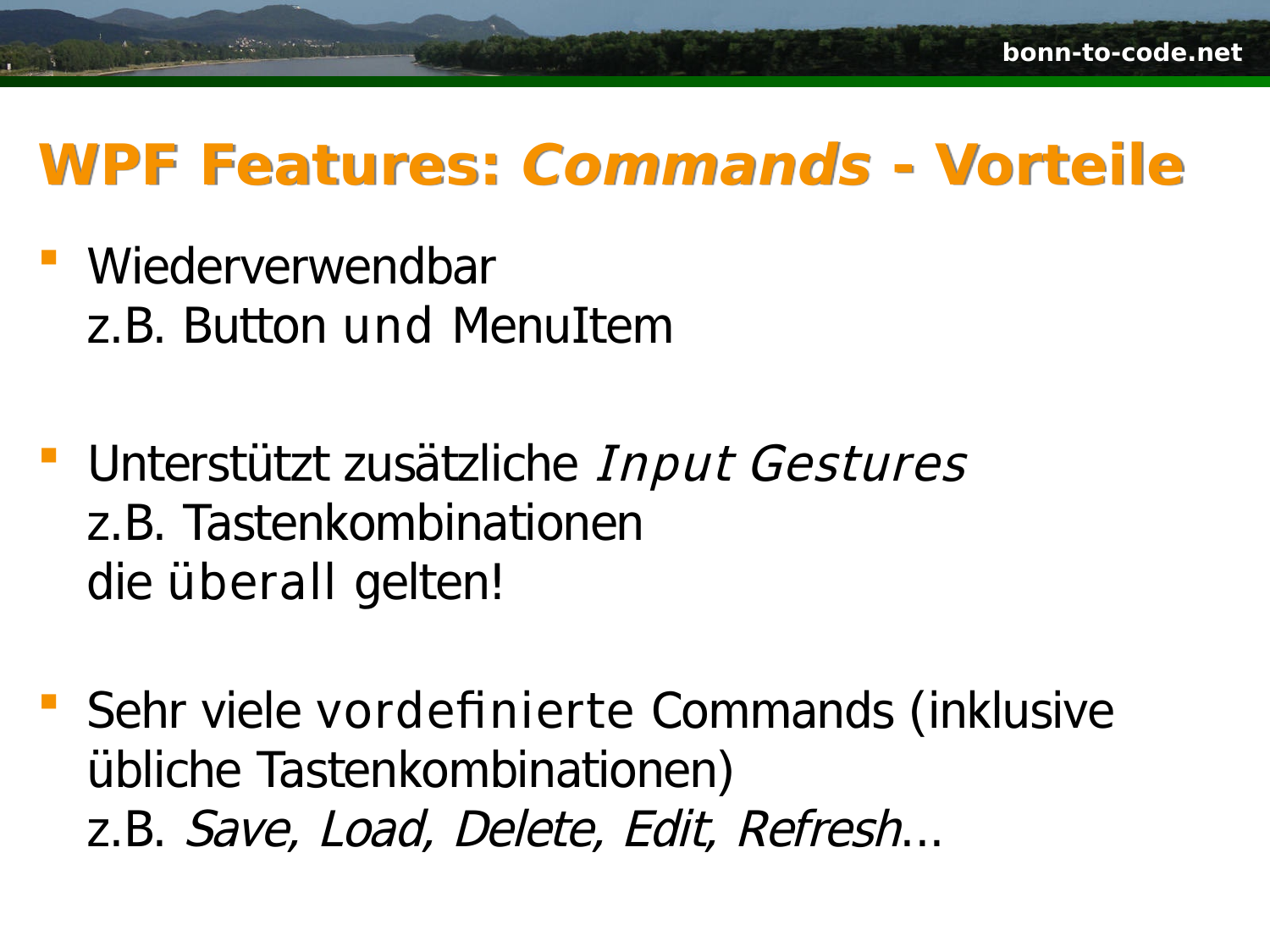

# WPF Features: Commands - Vorteile
Wiederverwendbar
z.B. Button und MenuItem

Unterstützt zusätzliche Input Gestures
z.B. Tastenkombinationen
die überall gelten!
Sehr viele vordefinierte Commands (inklusive übliche Tastenkombinationen)
z.B. Save, Load, Delete, Edit, Refresh...